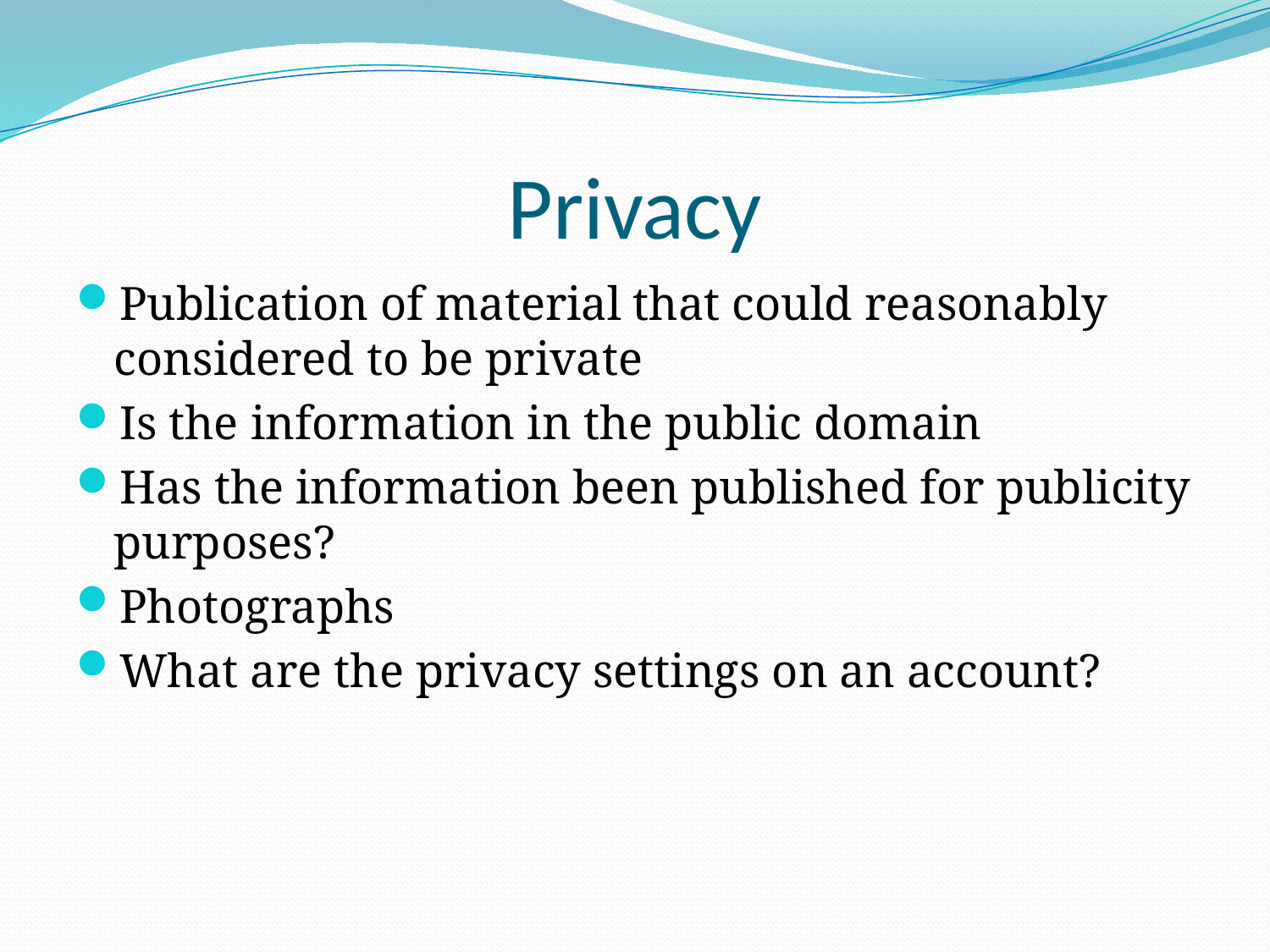

# Privacy
Publication of material that could reasonably considered to be private
Is the information in the public domain
Has the information been published for publicity purposes?
Photographs
What are the privacy settings on an account?